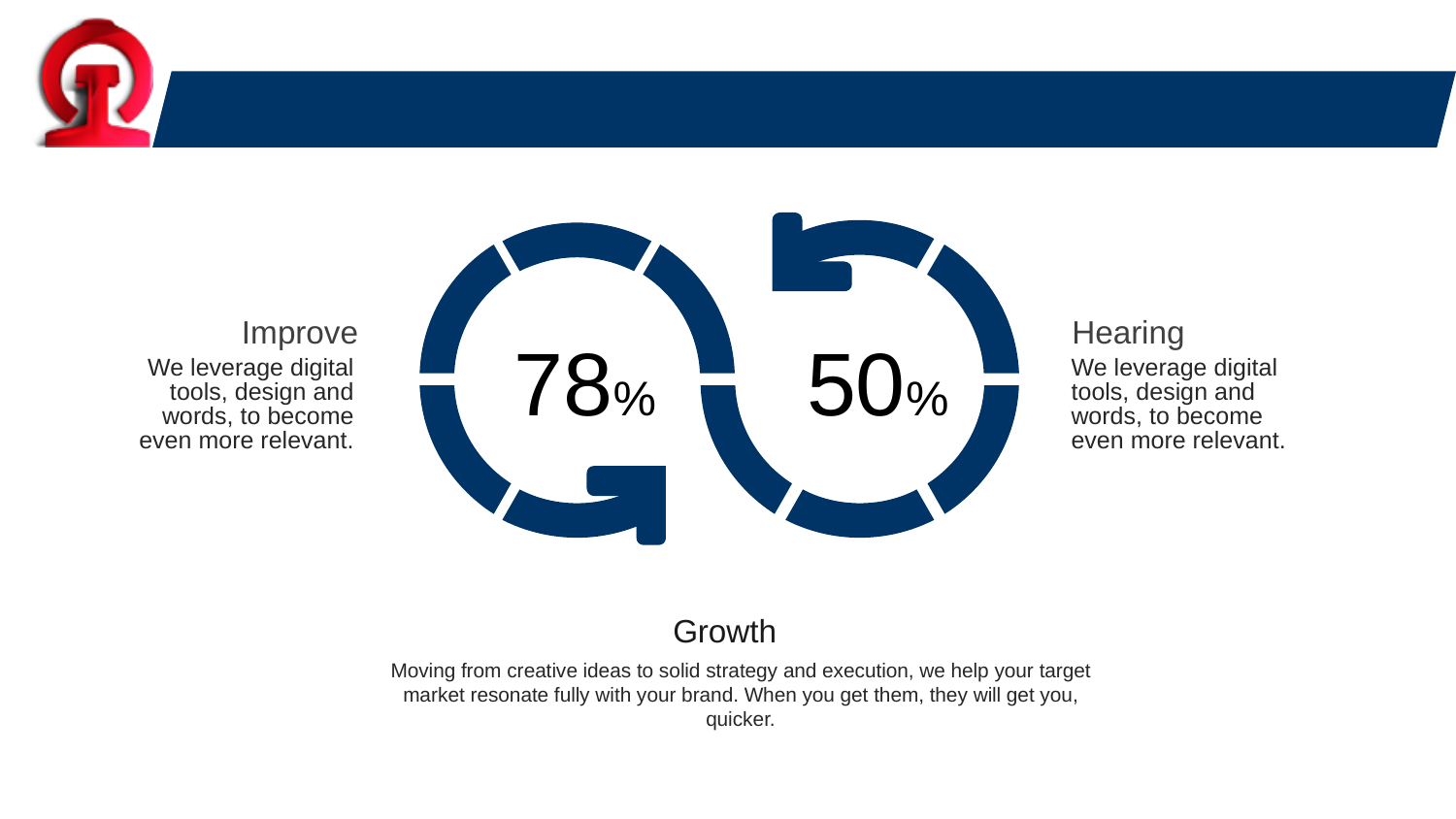

#

Improve
We leverage digital tools, design and words, to become even more relevant.
Hearing
We leverage digital tools, design and words, to become even more relevant.
78%
50%
Growth
Moving from creative ideas to solid strategy and execution, we help your target market resonate fully with your brand. When you get them, they will get you, quicker.